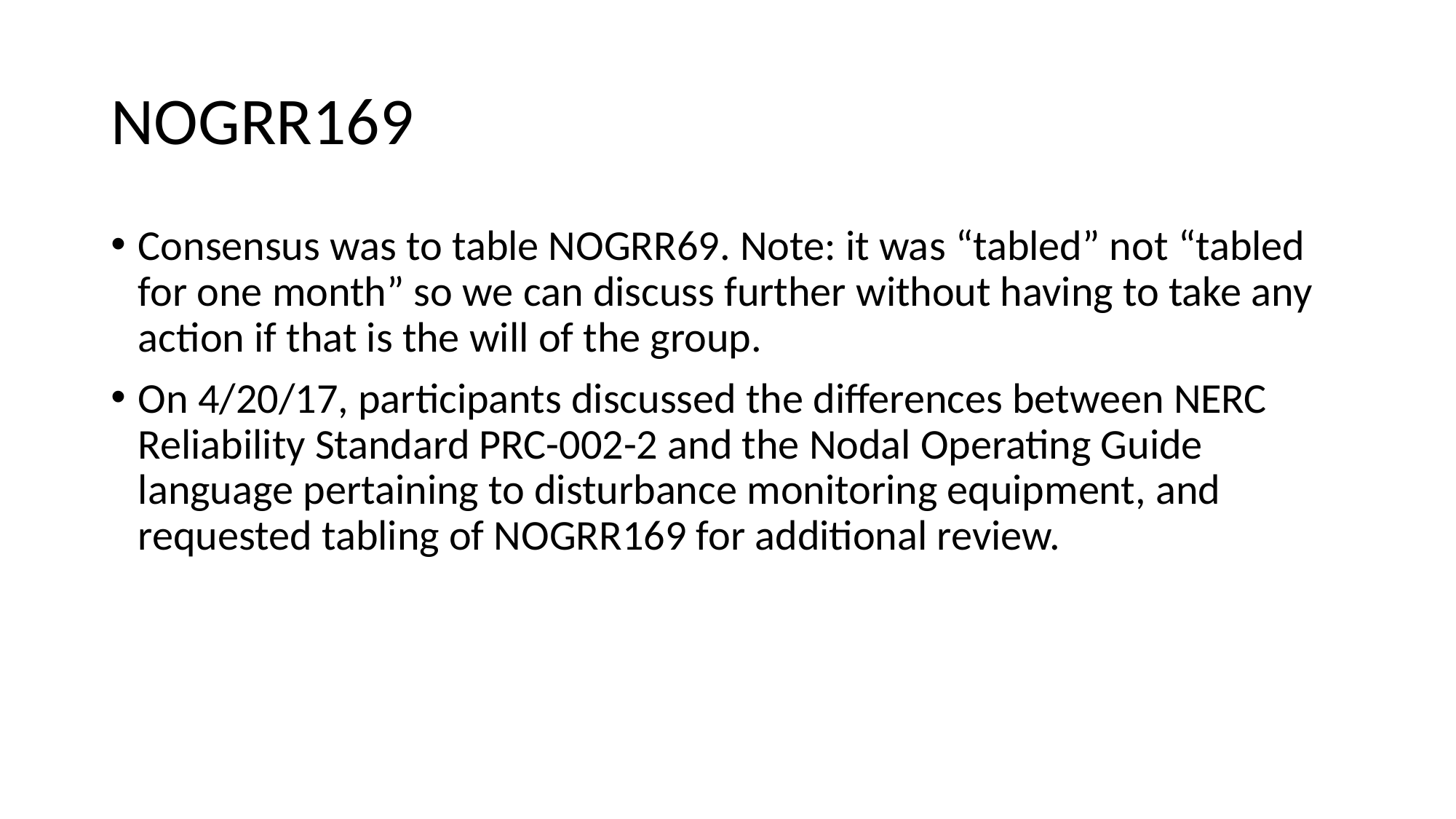

# NOGRR169
Consensus was to table NOGRR69. Note: it was “tabled” not “tabled for one month” so we can discuss further without having to take any action if that is the will of the group.
On 4/20/17, participants discussed the differences between NERC Reliability Standard PRC-002-2 and the Nodal Operating Guide language pertaining to disturbance monitoring equipment, and requested tabling of NOGRR169 for additional review.